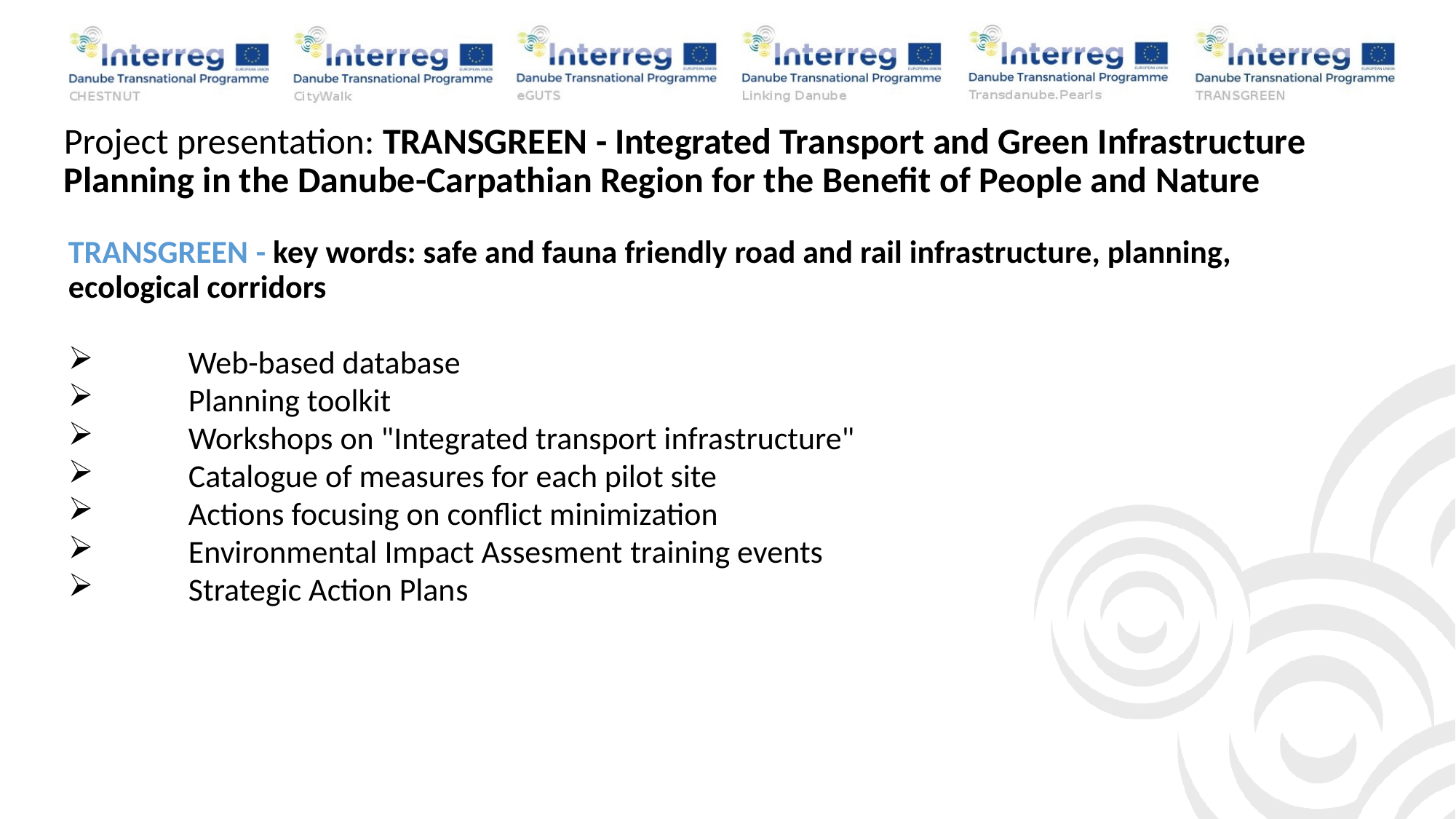

Project presentation: TRANSGREEN - Integrated Transport and Green Infrastructure Planning in the Danube-Carpathian Region for the Benefit of People and Nature

TRANSGREEN - key words: safe and fauna friendly road and rail infrastructure, planning, ecological corridors

Web-based database
Planning toolkit
Workshops on "Integrated transport infrastructure"
Catalogue of measures for each pilot site
Actions focusing on conflict minimization
Environmental Impact Assesment training events
Strategic Action Plans